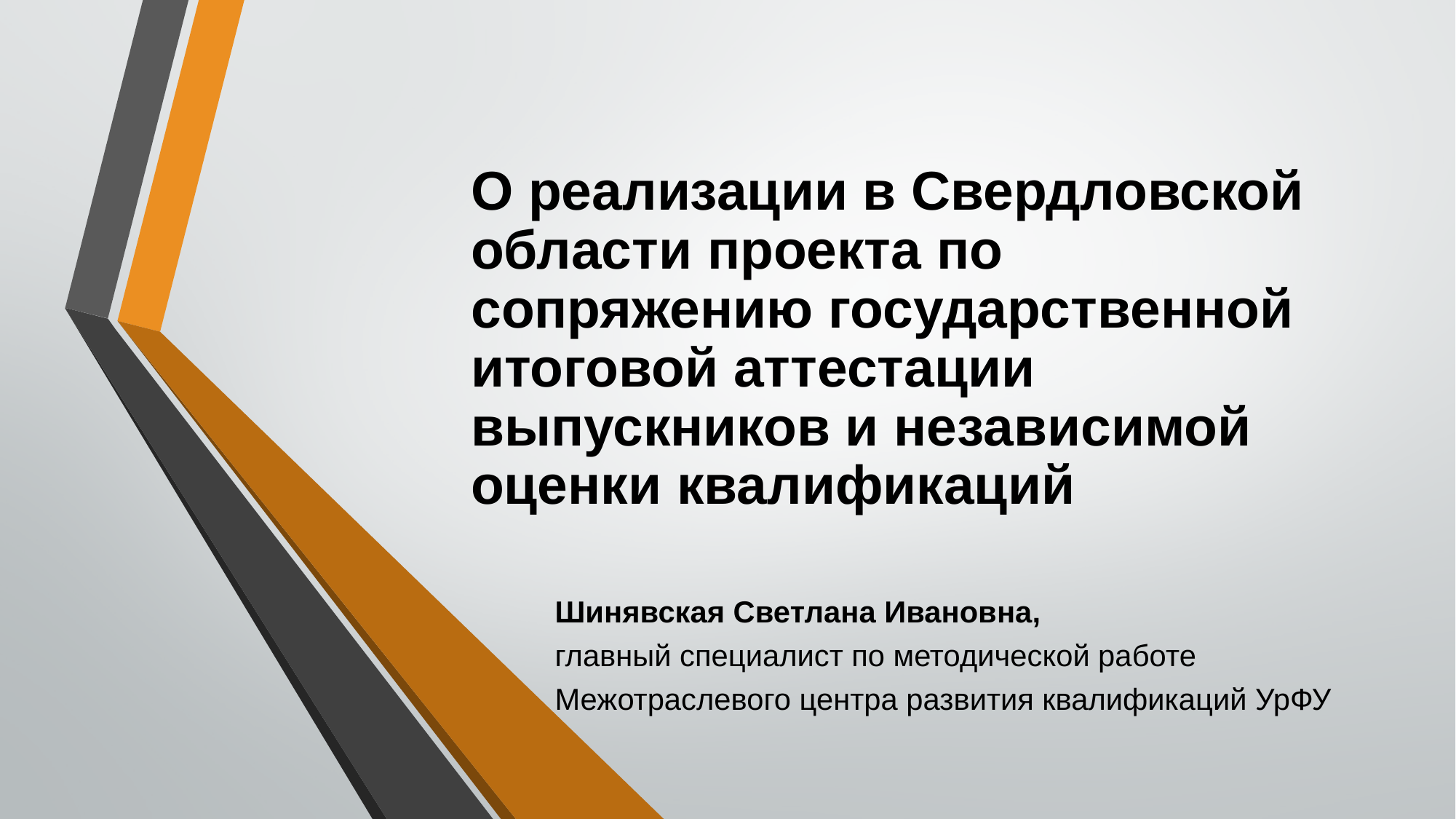

# О реализации в Свердловской области проекта по сопряжению государственной итоговой аттестации выпускников и независимой оценки квалификаций

Шинявская Светлана Ивановна,
главный специалист по методической работе Межотраслевого центра развития квалификаций УрФУ